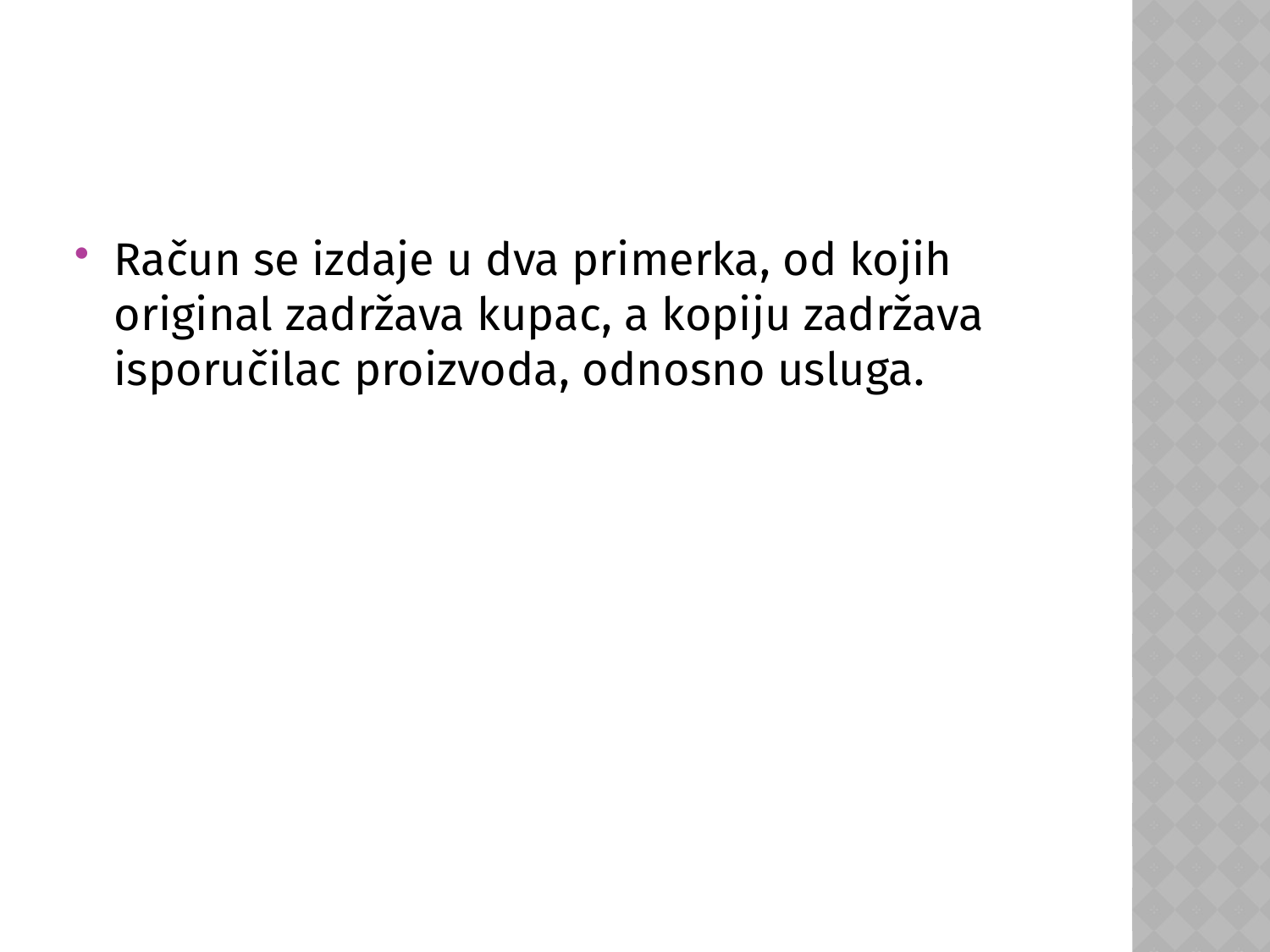

#
Račun se izdaje u dva primerka, od kojih original zadržava kupac, a kopiju zadržava isporučilac proizvoda, odnosno usluga.